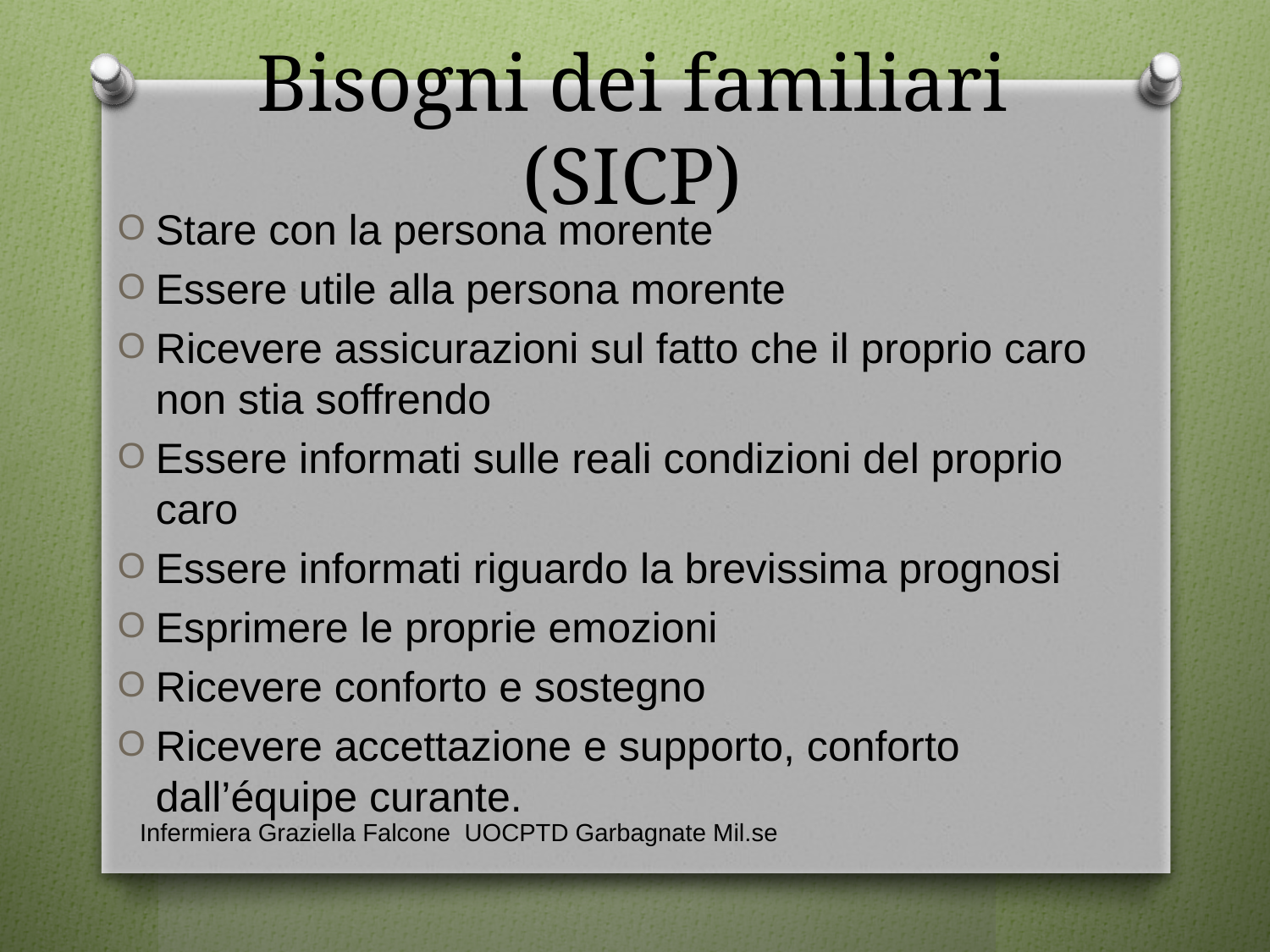

# Bisogni dei familiari (SICP)
Stare con la persona morente
Essere utile alla persona morente
Ricevere assicurazioni sul fatto che il proprio caro non stia soffrendo
Essere informati sulle reali condizioni del proprio caro
Essere informati riguardo la brevissima prognosi
Esprimere le proprie emozioni
Ricevere conforto e sostegno
Ricevere accettazione e supporto, conforto dall’équipe curante.

Infermiera Graziella Falcone  UOCPTD Garbagnate Mil.se